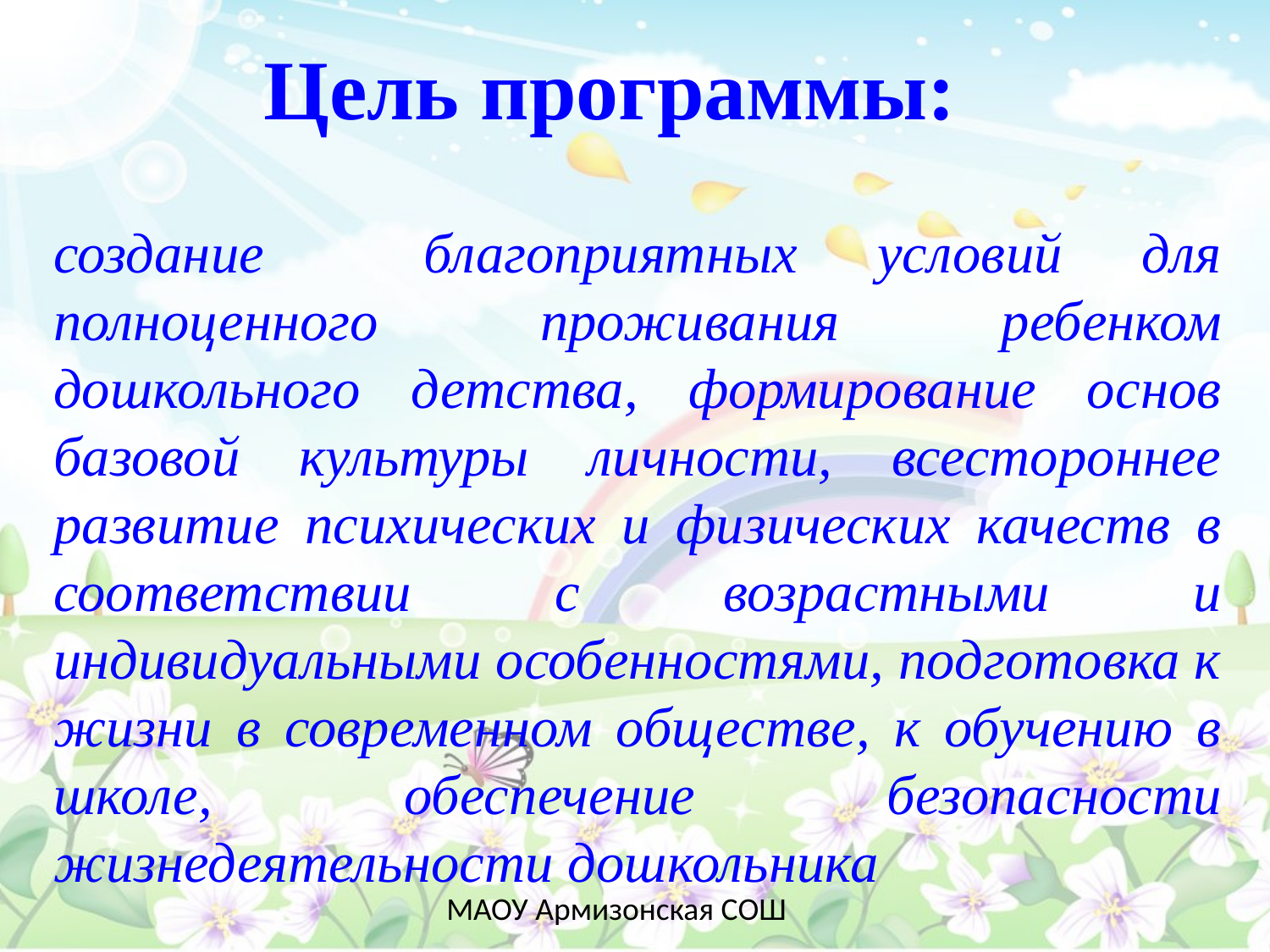

Цель программы:
создание  благоприятных условий для полноценного проживания ребенком дошкольного детства, формирование основ базовой культуры личности, всестороннее развитие психических и физических качеств в соответствии с возрастными и индивидуальными особенностями, подготовка к жизни в современном обществе, к обучению в школе, обеспечение безопасности жизнедеятельности дошкольника
МАОУ Армизонская СОШ